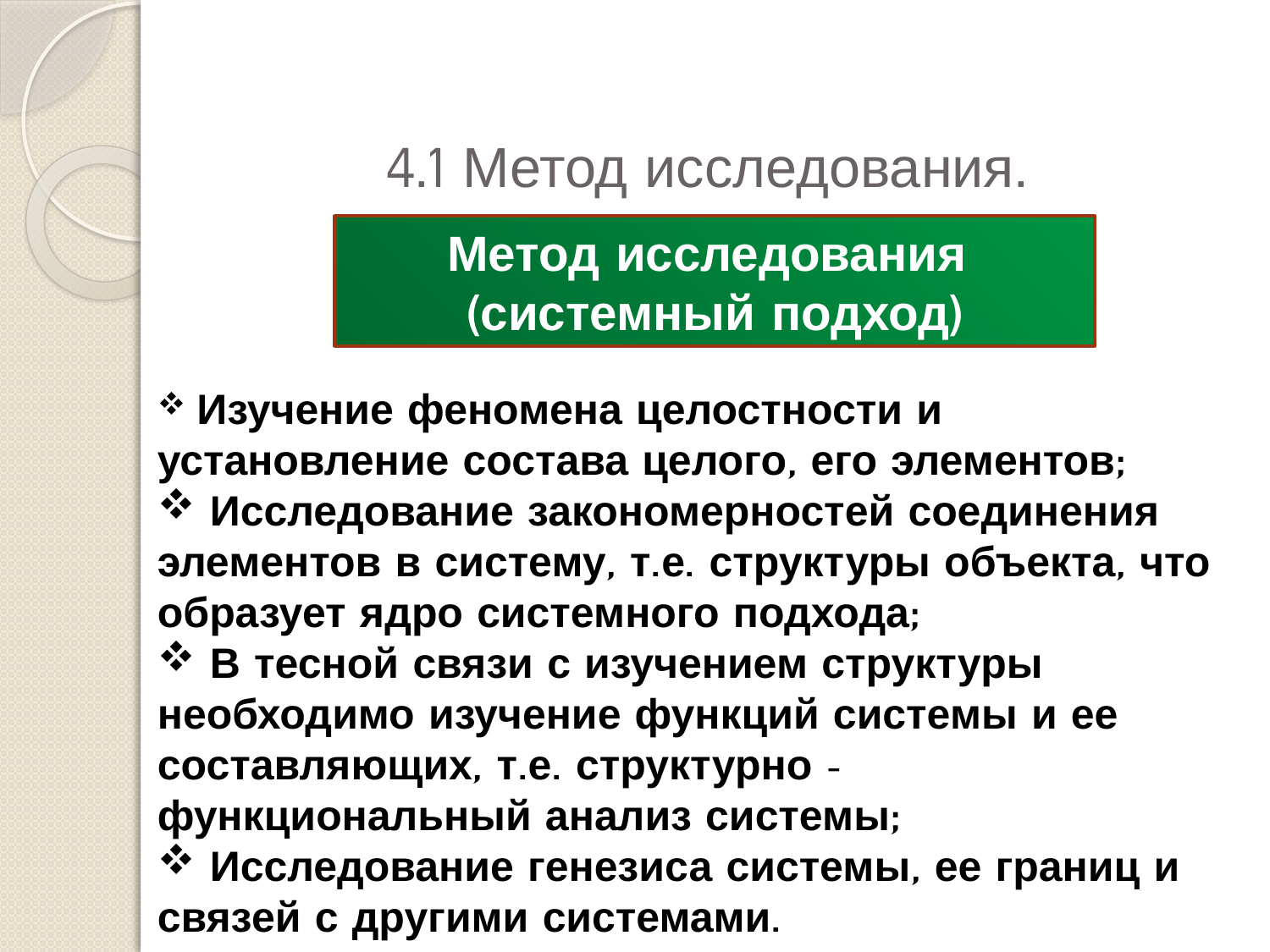

# 4.1 Метод исследования.
Метод исследования
(системный подход)
 Изучение феномена целостности и установление состава целого, его элементов;
 Исследование закономерностей соединения элементов в систему, т.е. структуры объекта, что образует ядро системного подхода;
 В тесной связи с изучением структуры необходимо изучение функций системы и ее составляющих, т.е. структурно - функциональный анализ системы;
 Исследование генезиса системы, ее границ и связей с другими системами.